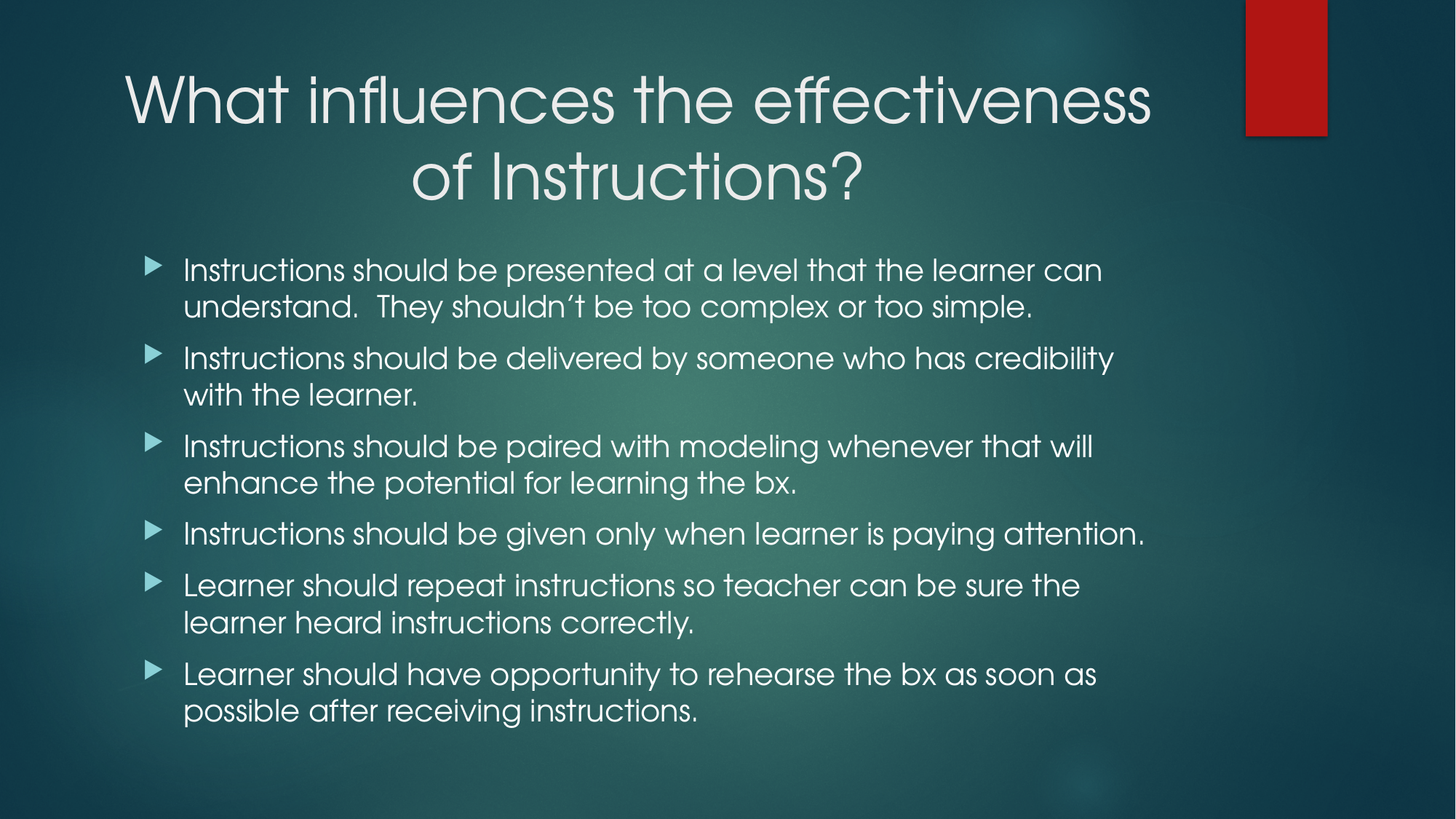

# What influences the effectiveness of Instructions?
Instructions should be presented at a level that the learner can understand.  They shouldn’t be too complex or too simple.
Instructions should be delivered by someone who has credibility  with the learner.
Instructions should be paired with modeling whenever that will enhance the potential for learning the bx.
Instructions should be given only when learner is paying attention.
Learner should repeat instructions so teacher can be sure the learner heard instructions correctly.
Learner should have opportunity to rehearse the bx as soon as possible after receiving instructions.